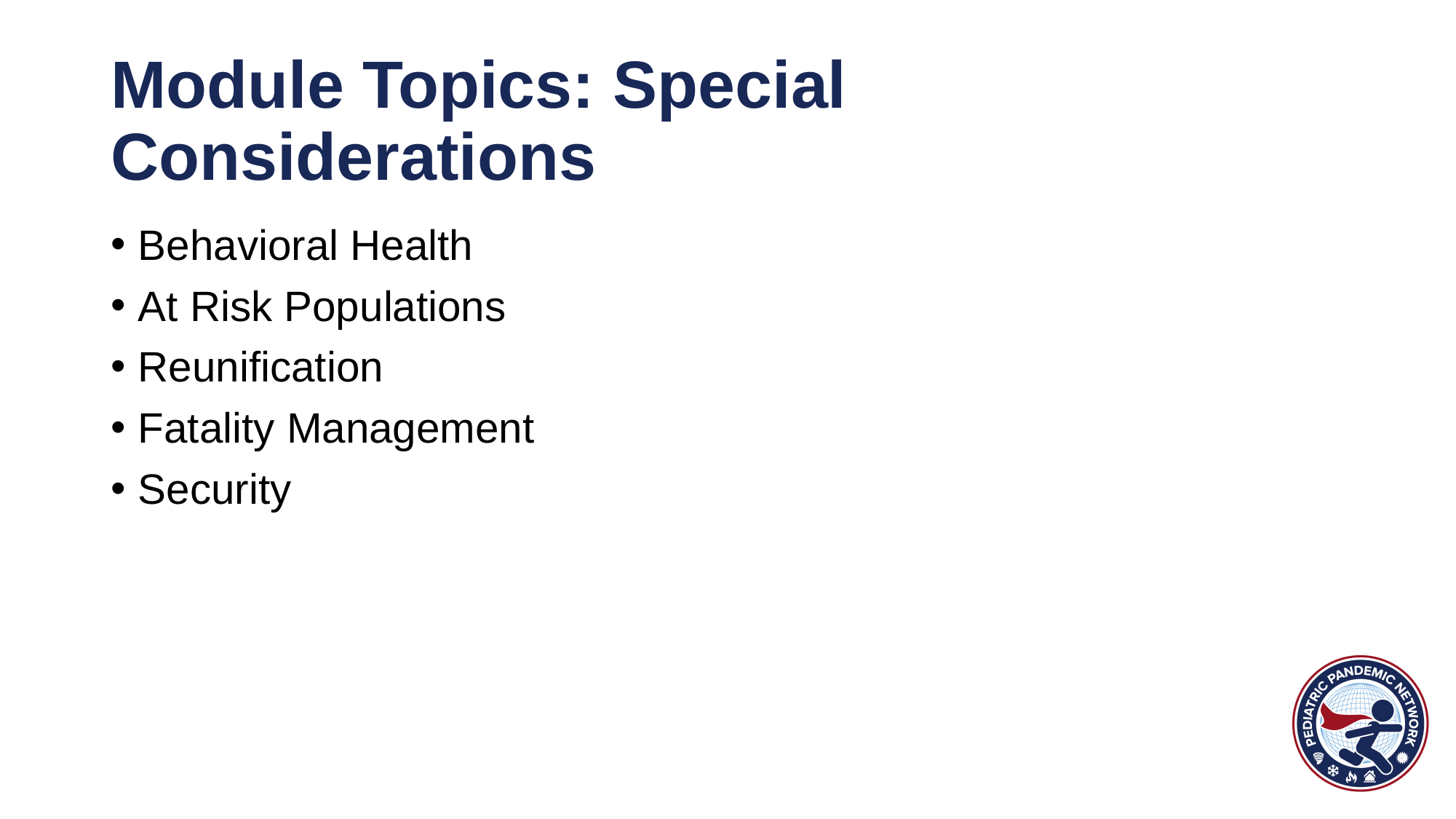

# Module Topics: Special Considerations
Behavioral Health
At Risk Populations
Reunification
Fatality Management
Security